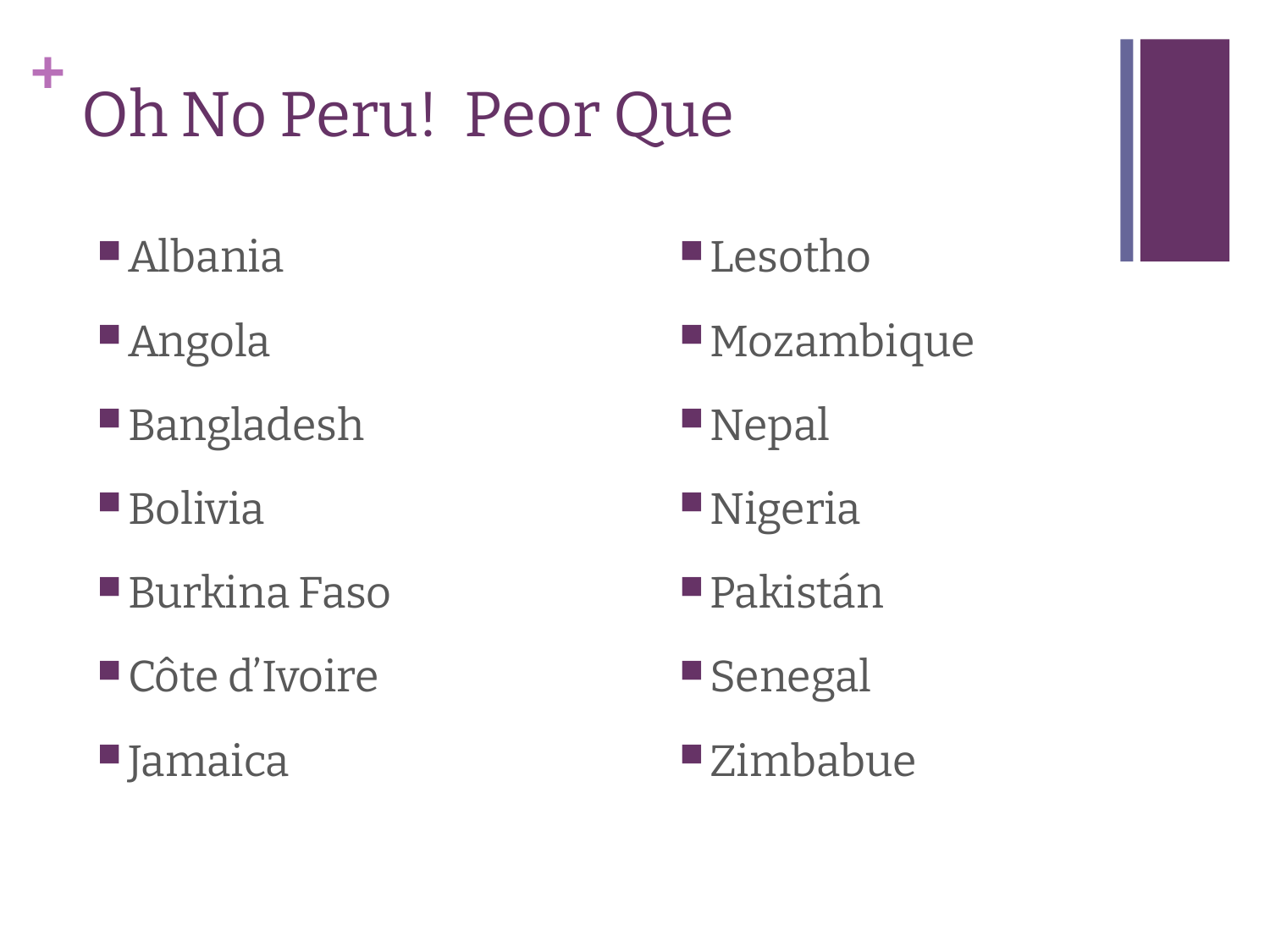

# Oh No Peru!  Peor Que
Albania
Angola
Bangladesh
Bolivia
Burkina Faso
Côte d’Ivoire
Jamaica
Lesotho
Mozambique
Nepal
Nigeria
Pakistán
Senegal
Zimbabue